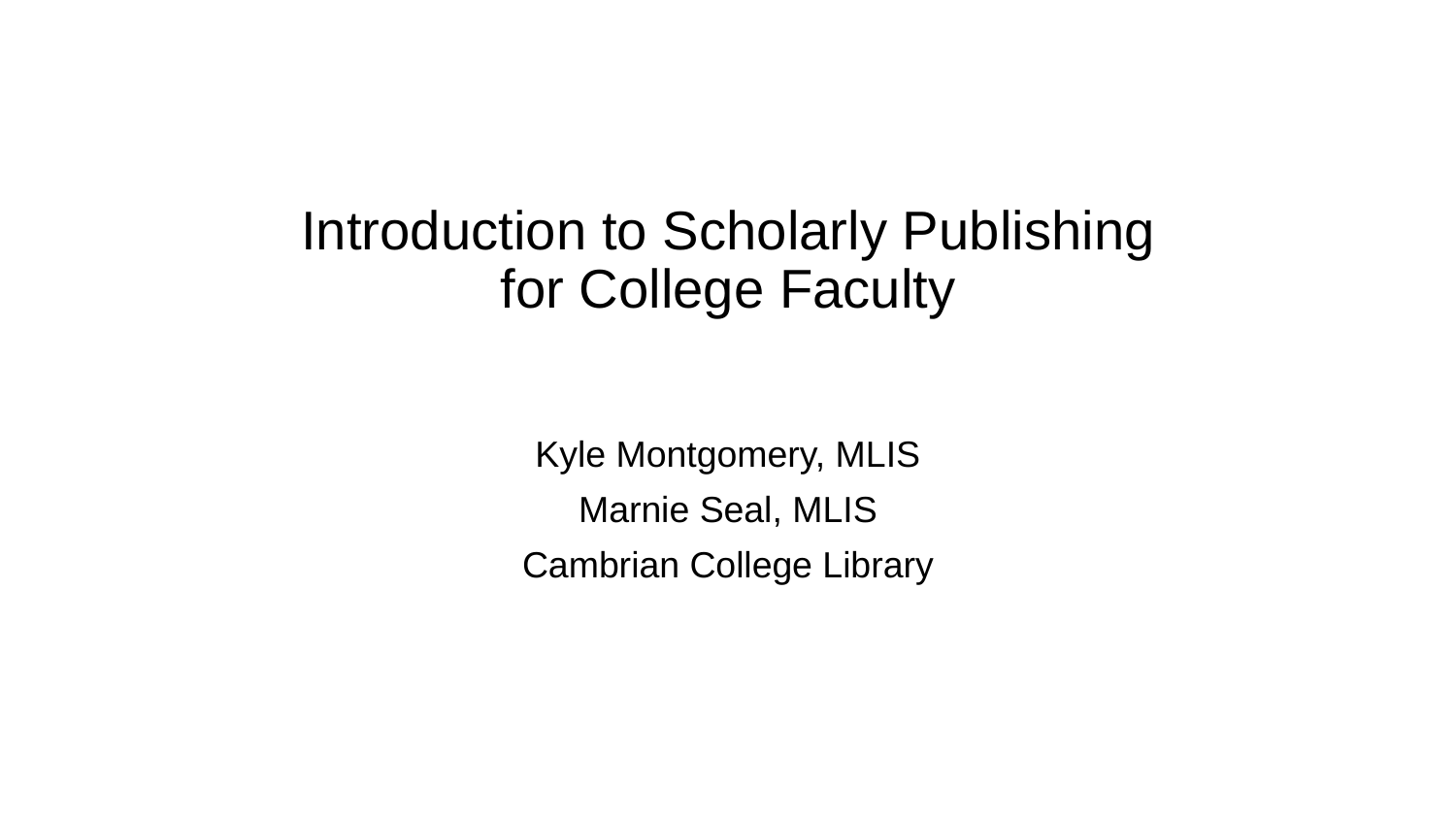

# Introduction to Scholarly Publishing for College Faculty
Kyle Montgomery, MLIS
Marnie Seal, MLIS
Cambrian College Library